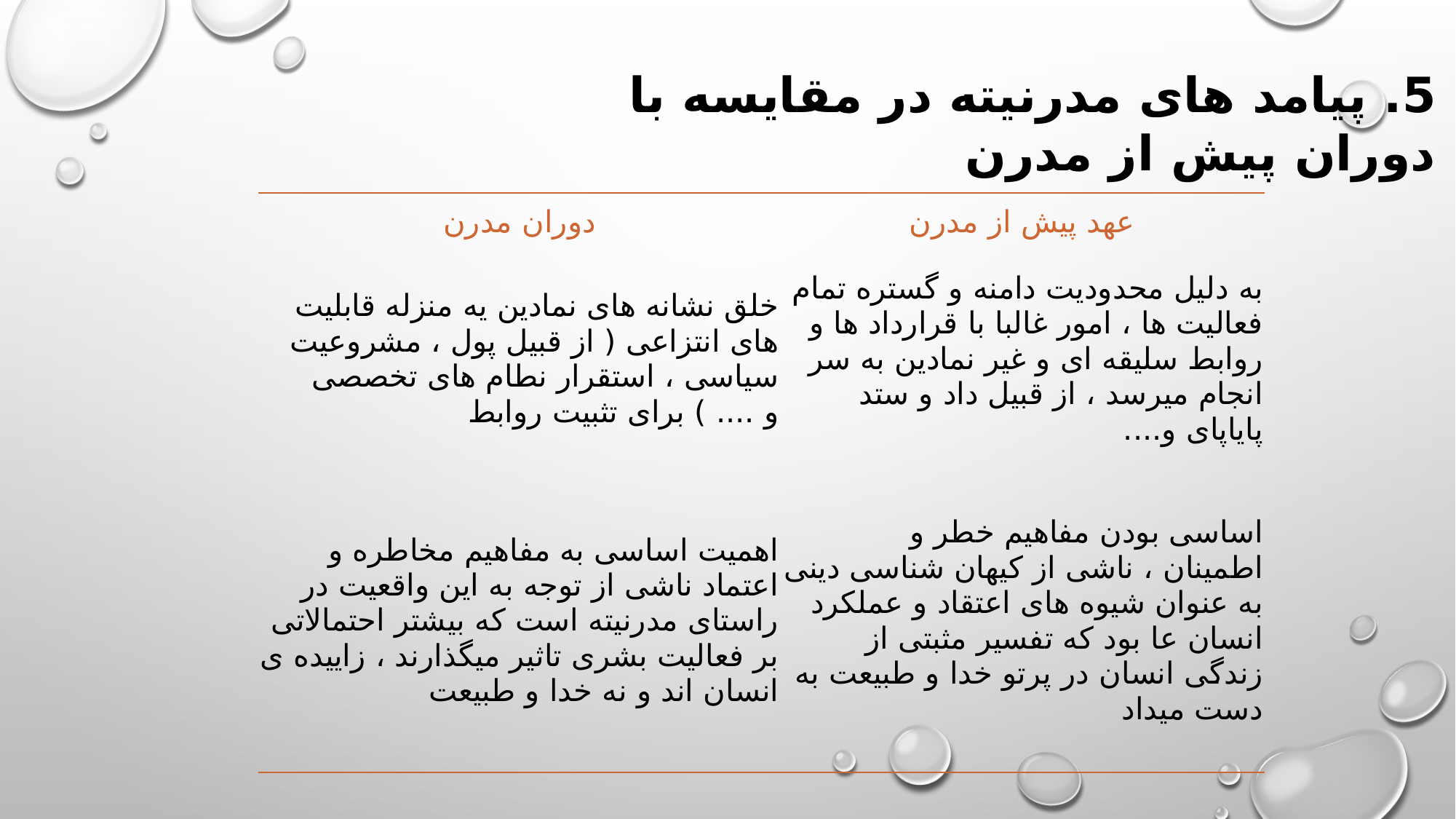

5. پیامد های مدرنیته در مقایسه با دوران پیش از مدرن
| دوران مدرن | عهد پیش از مدرن |
| --- | --- |
| خلق نشانه های نمادین یه منزله قابلیت های انتزاعی ( از قبیل پول ، مشروعیت سیاسی ، استقرار نطام های تخصصی و .... ) برای تثبیت روابط | به دلیل محدودیت دامنه و گستره تمام فعالیت ها ، امور غالبا با قرارداد ها و روابط سلیقه ای و غیر نمادین به سر انجام میرسد ، از قبیل داد و ستد پایاپای و.... |
| اهمیت اساسی به مفاهیم مخاطره و اعتماد ناشی از توجه به این واقعیت در راستای مدرنیته است که بیشتر احتمالاتی بر فعالیت بشری تاثیر میگذارند ، زاییده ی انسان اند و نه خدا و طبیعت | اساسی بودن مفاهیم خطر و اطمینان ، ناشی از کیهان شناسی دینی به عنوان شیوه های اعتقاد و عملکرد انسان عا بود که تفسیر مثبتی از زندگی انسان در پرتو خدا و طبیعت به دست میداد |